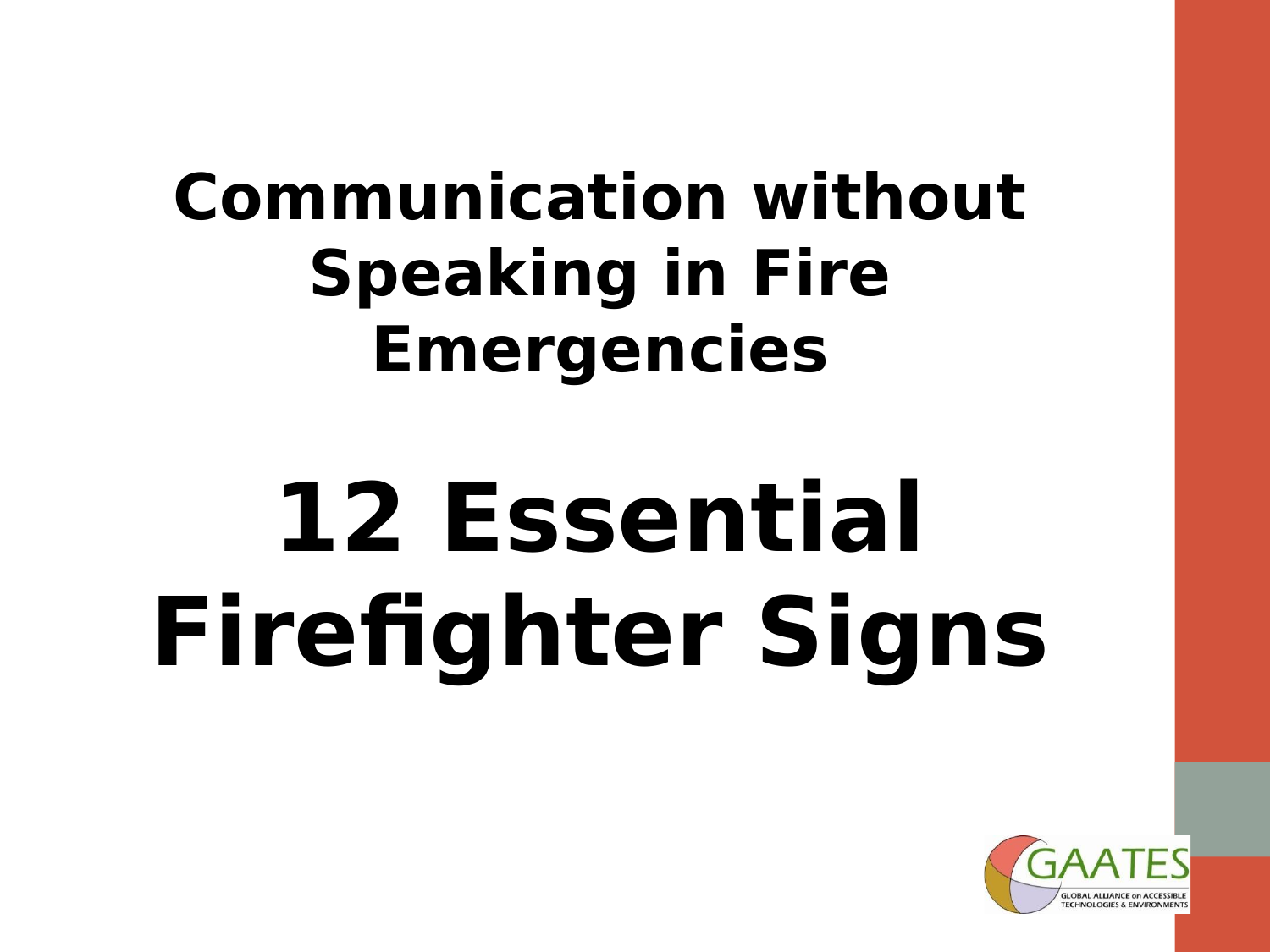

Communication without Speaking in Fire Emergencies

12 Essential Firefighter Signs